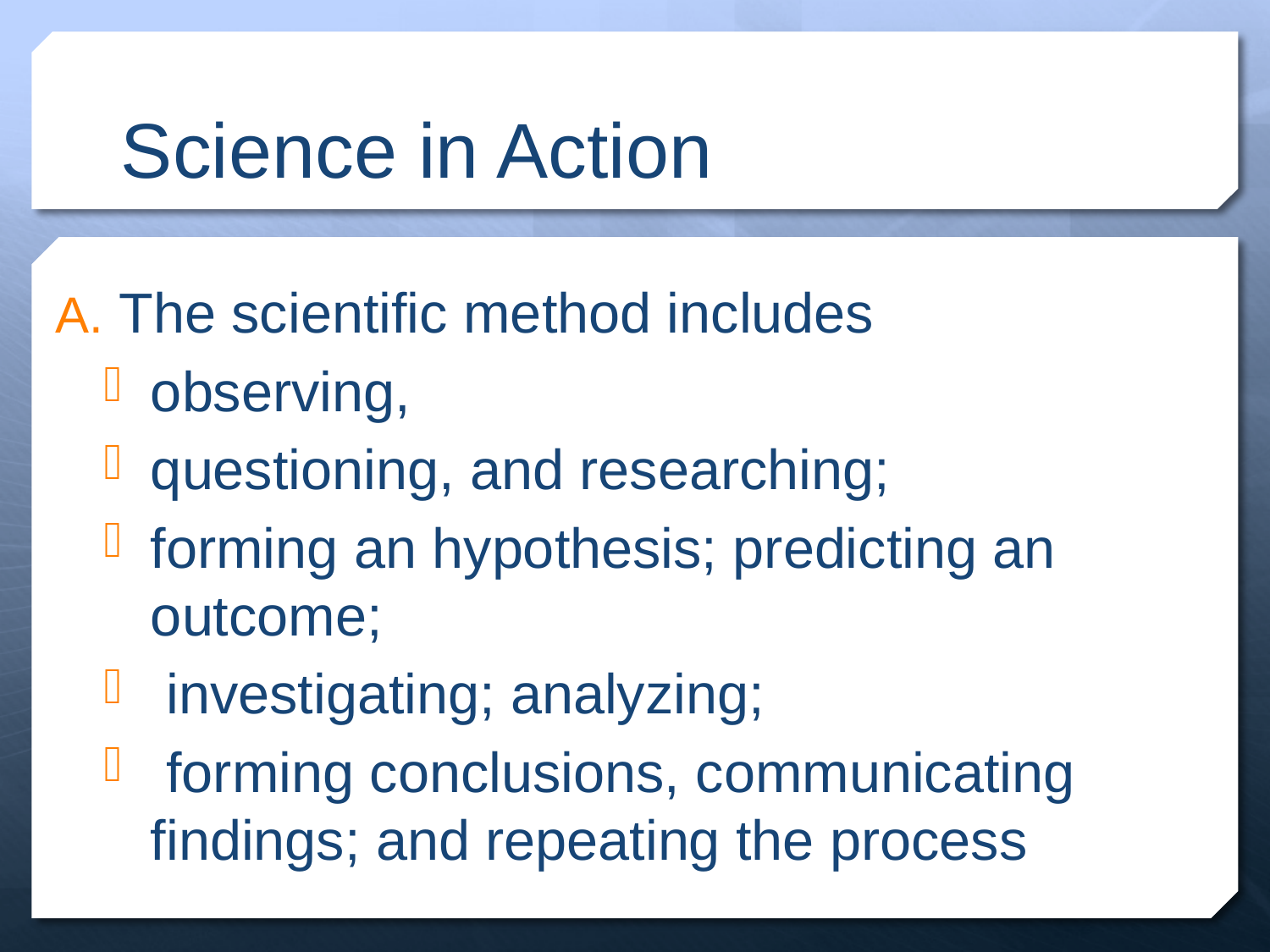

# Science in Action
The scientific method includes
observing,
questioning, and researching;
forming an hypothesis; predicting an outcome;
 investigating; analyzing;
 forming conclusions, communicating findings; and repeating the process